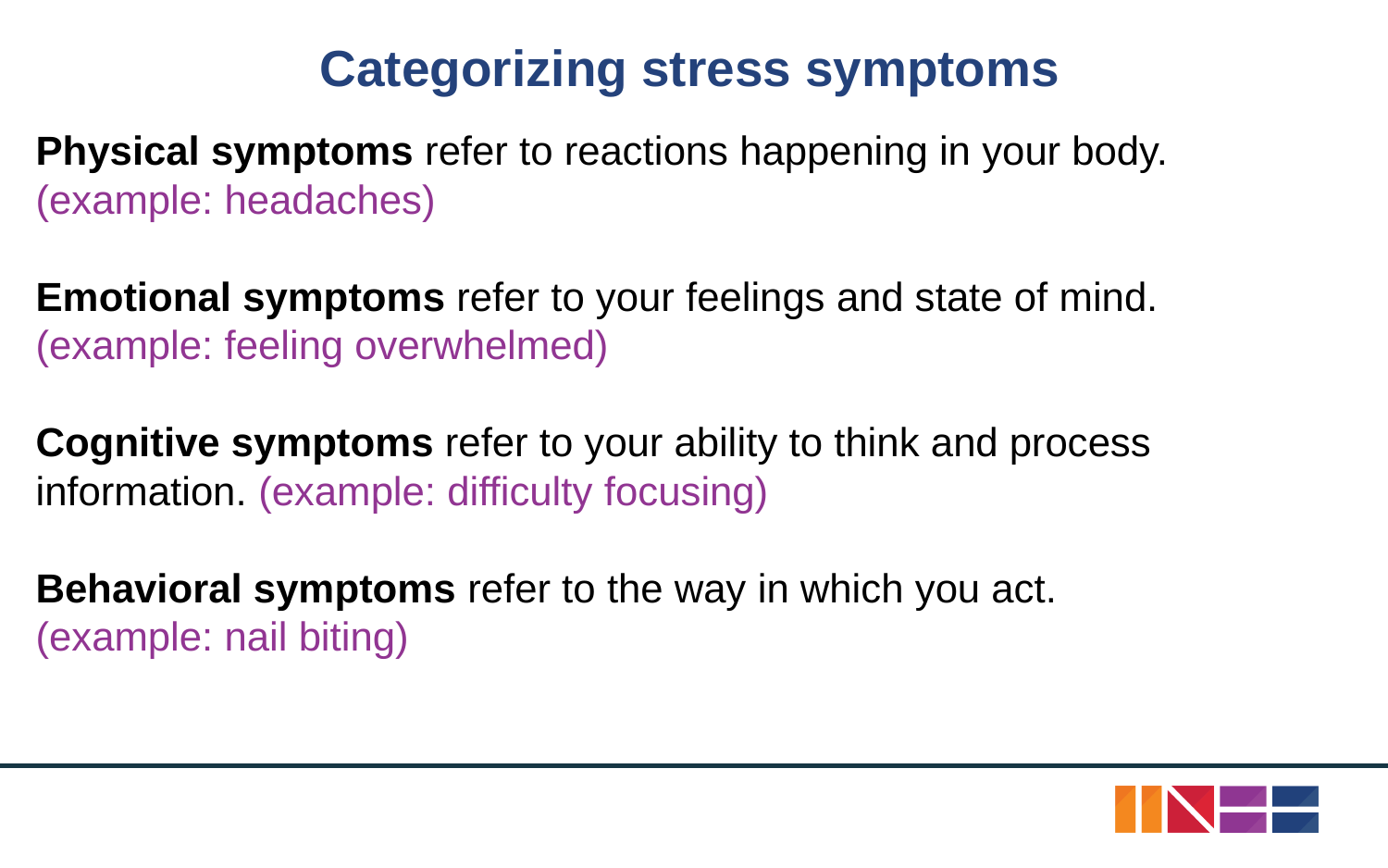

# Categorizing stress symptoms
Physical symptoms refer to reactions happening in your body. (example: headaches)

Emotional symptoms refer to your feelings and state of mind. (example: feeling overwhelmed)

Cognitive symptoms refer to your ability to think and process information. (example: difficulty focusing)

Behavioral symptoms refer to the way in which you act.
(example: nail biting)